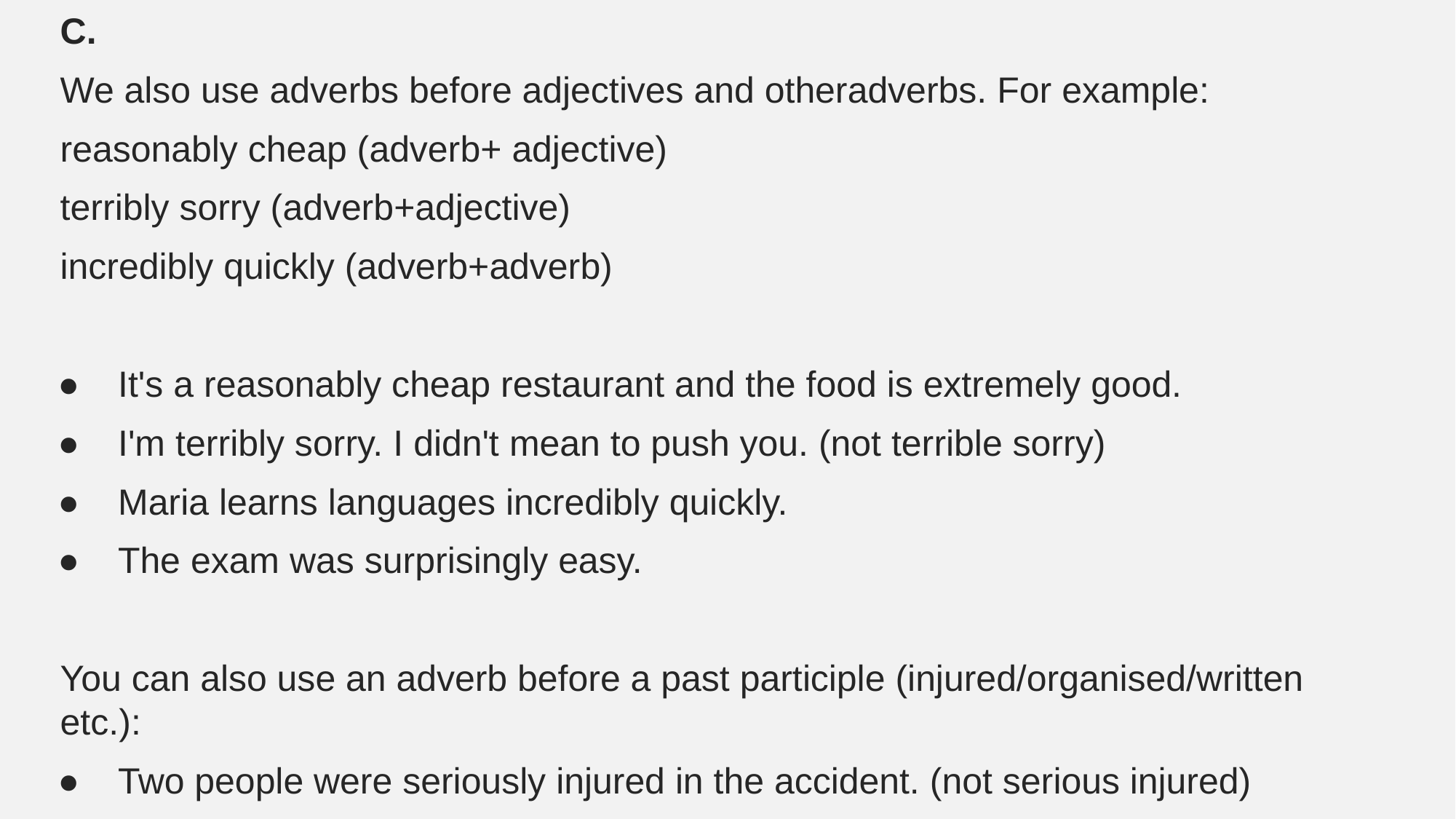

#
C.
We also use adverbs before adjectives and otheradverbs. For example:
reasonably cheap (adverb+ adjective)
terribly sorry (adverb+adjective)
incredibly quickly (adverb+adverb)

⦁    It's a reasonably cheap restaurant and the food is extremely good.
⦁    I'm terribly sorry. I didn't mean to push you. (not terrible sorry)
⦁    Maria learns languages incredibly quickly.
⦁    The exam was surprisingly easy.

You can also use an adverb before a past participle (injured/organised/written etc.):
⦁    Two people were seriously injured in the accident. (not serious injured)
⦁    The meeting was badly organised.